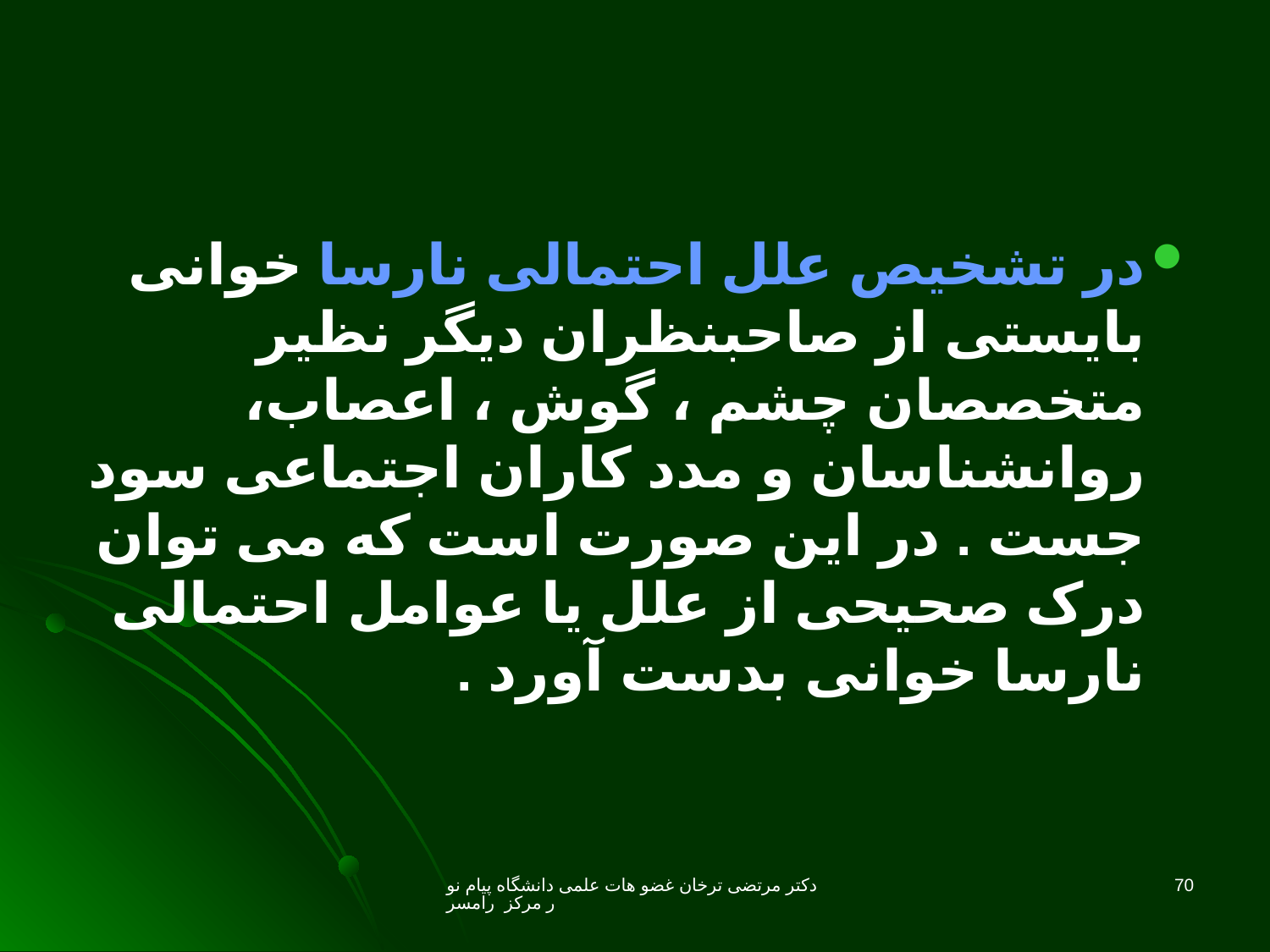

در تشخیص علل احتمالی نارسا خوانی بایستی از صاحبنظران دیگر نظیر متخصصان چشم ، گوش ، اعصاب، روانشناسان و مدد کاران اجتماعی سود جست . در این صورت است که می توان درک صحیحی از علل یا عوامل احتمالی نارسا خوانی بدست آورد .
دکتر مرتضی ترخان غضو هات علمی دانشگاه پیام نور مرکز رامسر
70